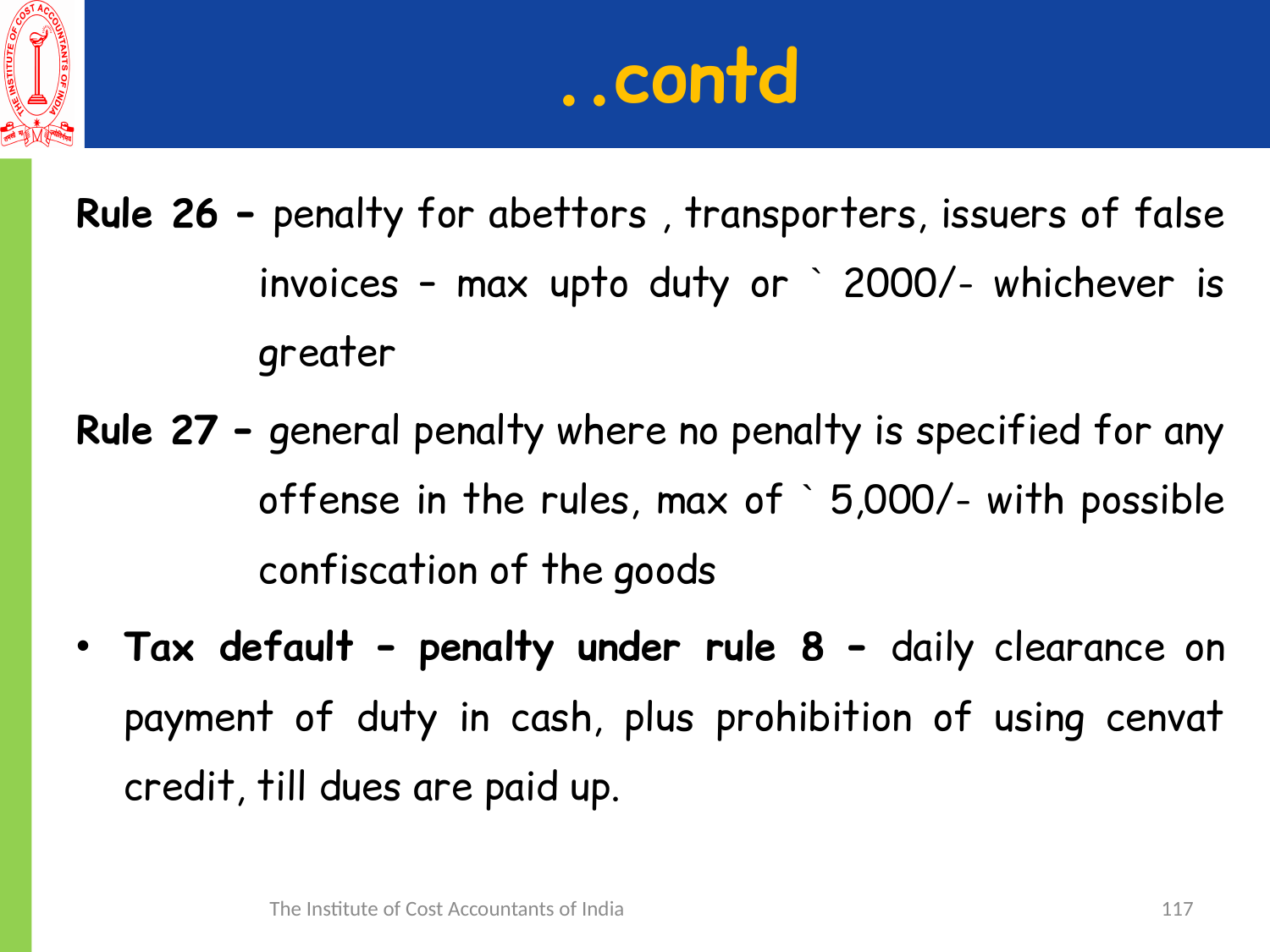

# ..contd
Rule 26 – penalty for abettors , transporters, issuers of false invoices – max upto duty or ` 2000/- whichever is greater
Rule 27 – general penalty where no penalty is specified for any offense in the rules, max of ` 5,000/- with possible confiscation of the goods
Tax default – penalty under rule 8 – daily clearance on payment of duty in cash, plus prohibition of using cenvat credit, till dues are paid up.

The Institute of Cost Accountants of India
117